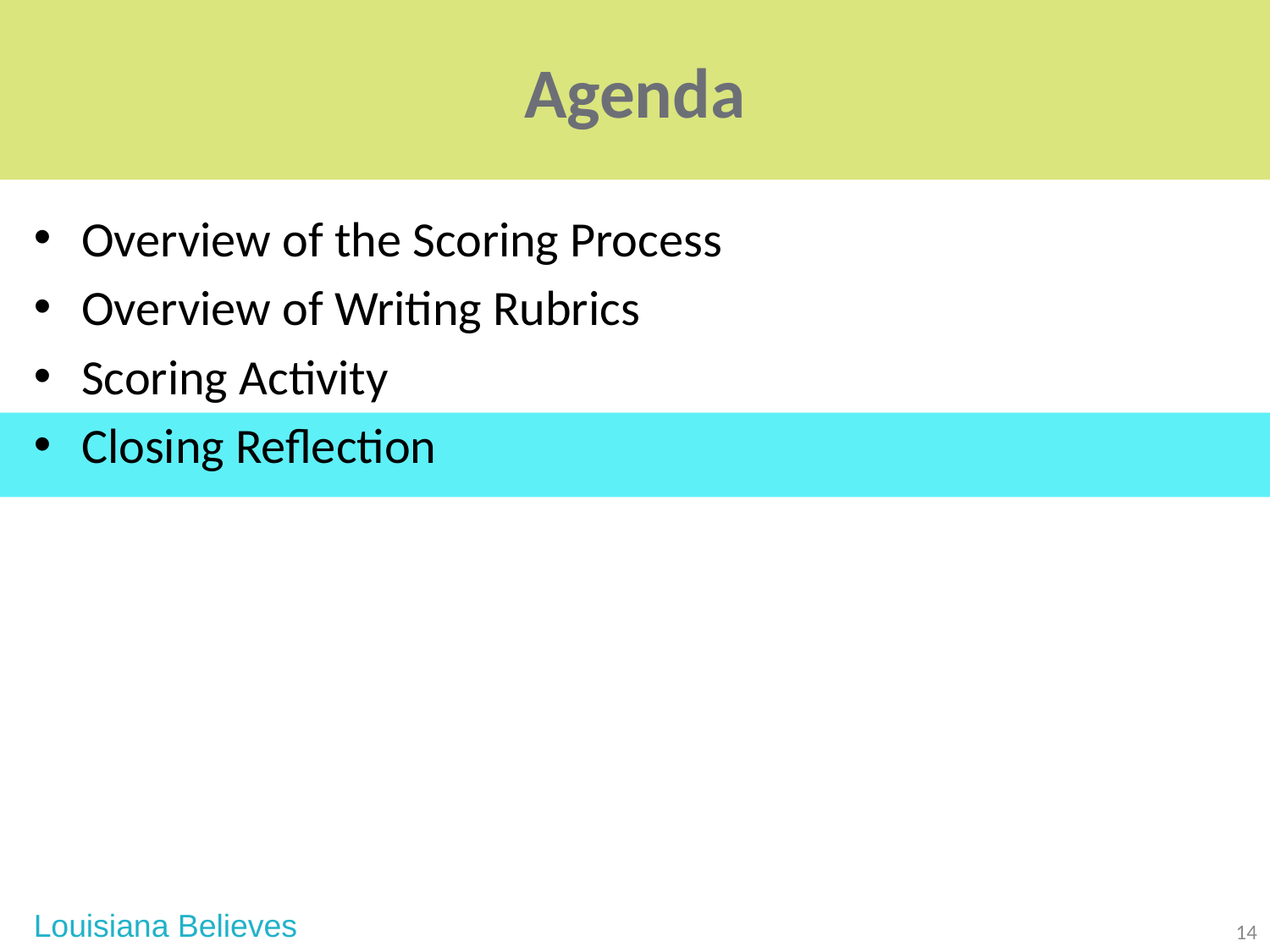

# Agenda
Overview of the Scoring Process
Overview of Writing Rubrics
Scoring Activity
Closing Reflection

Louisiana Believes
14